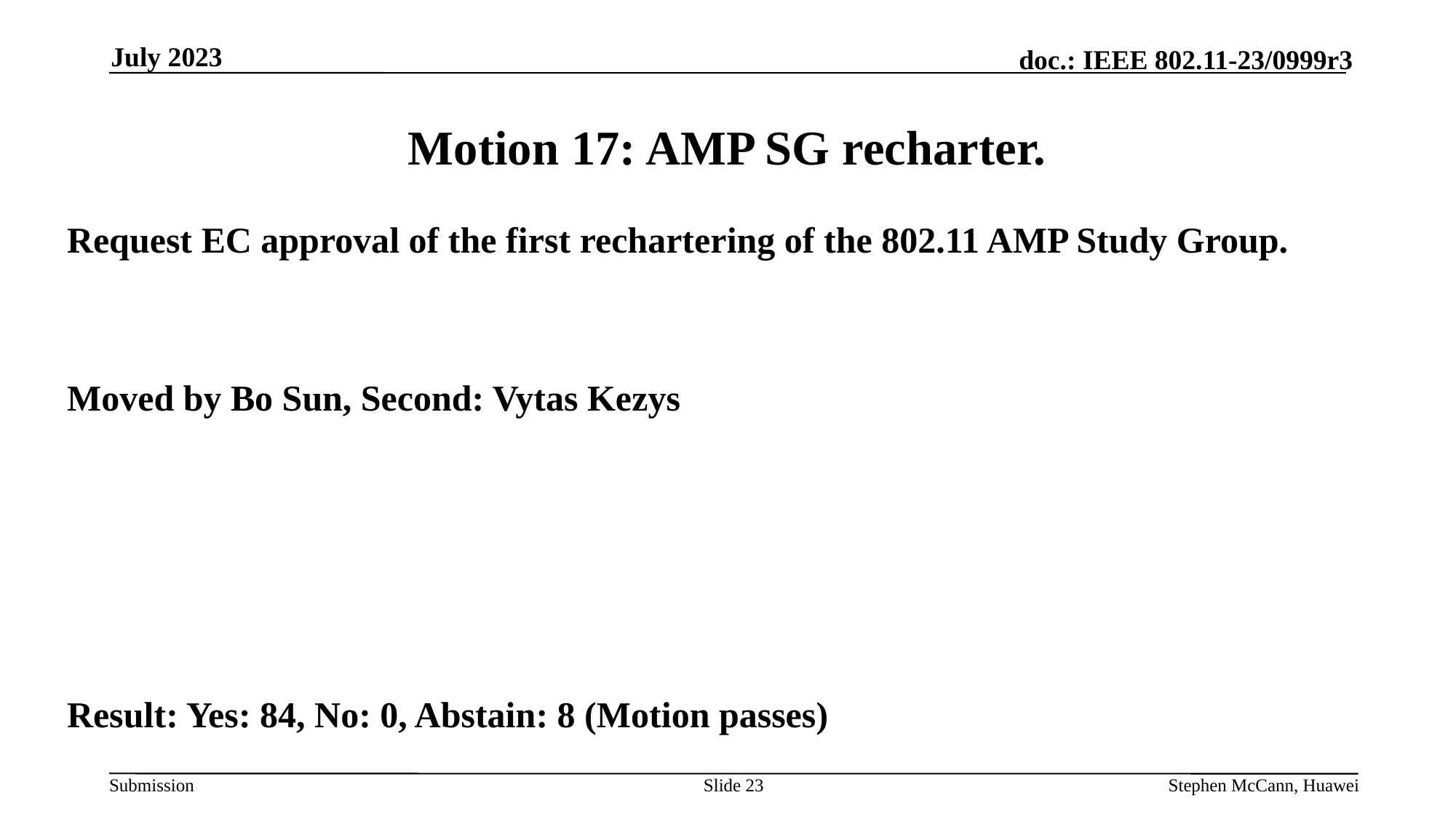

July 2023
# Motion 17: AMP SG recharter.
Request EC approval of the first rechartering of the 802.11 AMP Study Group.

Moved by Bo Sun, Second: Vytas Kezys

Result: Yes: 84, No: 0, Abstain: 8 (Motion passes)

Slide 23
Stephen McCann, Huawei